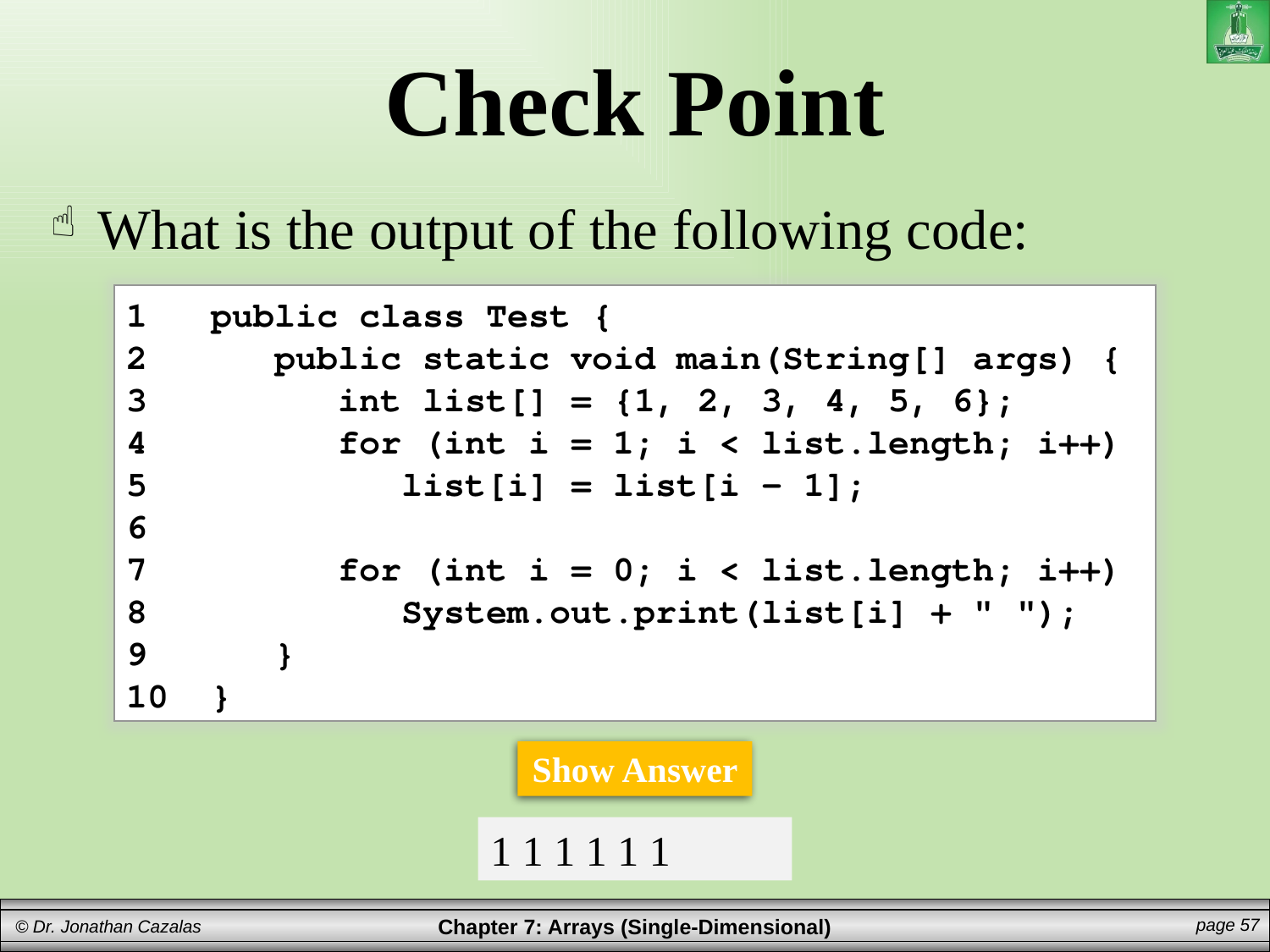

# Check Point
What is the output of the following code:

1   public class Test {
2      public static void main(String[] args) {
3         int list[] = {1, 2, 3, 4, 5, 6};
4         for (int i = 1; i < list.length; i++)
5            list[i] = list[i - 1];
6
7         for (int i = 0; i < list.length; i++)
8            System.out.print(list[i] + " ");
9      }
10  }
Show Answer
1 1 1 1 1 1